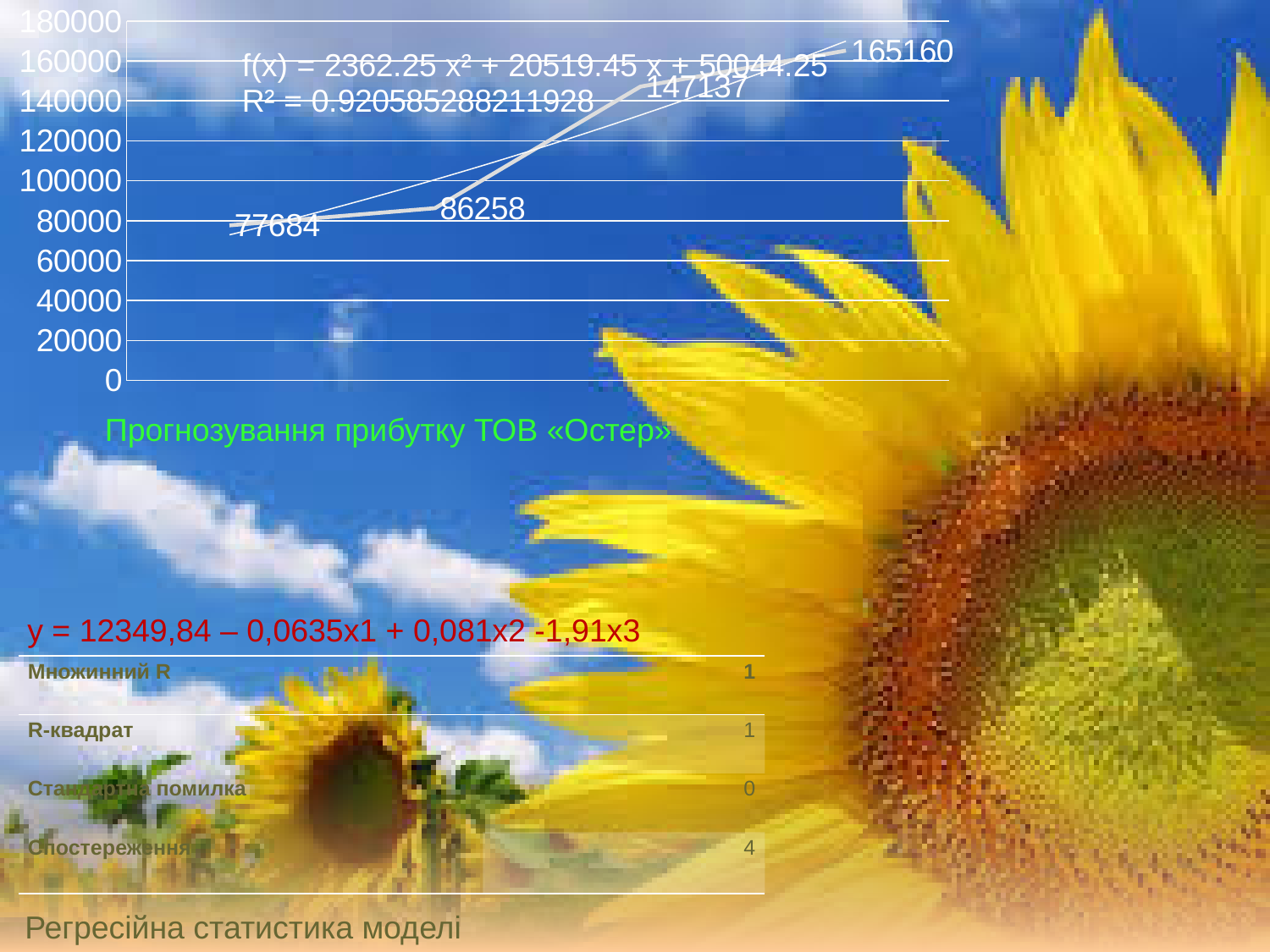

### Chart

| Category |  |
|---|---|
Прогнозування прибутку ТОВ «Остер»

у = 12349,84 – 0,0635х1 + 0,081х2 -1,91х3
| Множинний R | 1 |
| --- | --- |
| R-квадрат | 1 |
| Стандартна помилка | 0 |
| Спостереження | 4 |
Регресійна статистика моделі